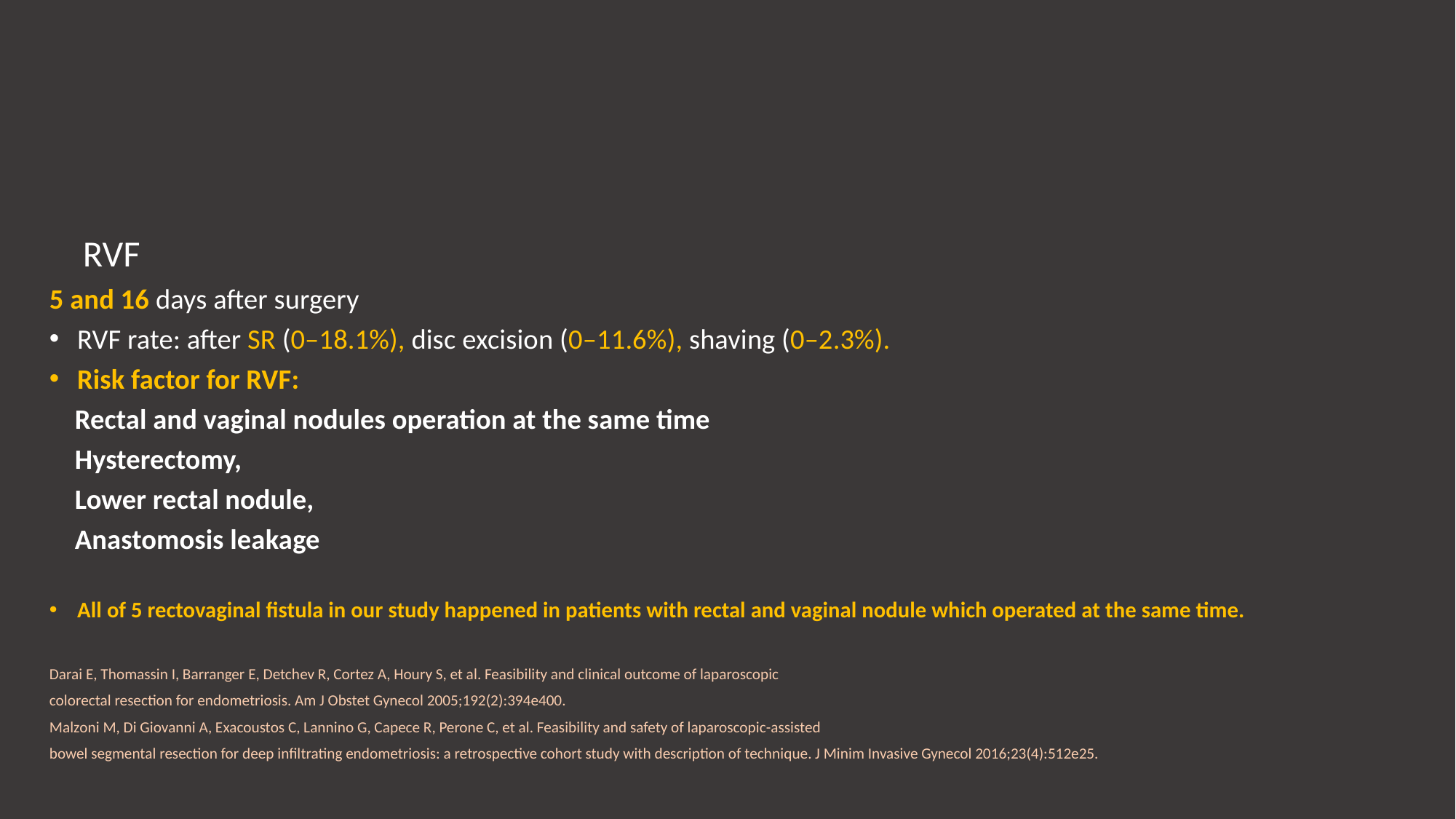

RVF
5 and 16 days after surgery
RVF rate: after SR (0–18.1%), disc excision (0–11.6%), shaving (0–2.3%).
Risk factor for RVF:
    Rectal and vaginal nodules operation at the same time
    Hysterectomy,
    Lower rectal nodule,
    Anastomosis leakage

All of 5 rectovaginal fistula in our study happened in patients with rectal and vaginal nodule which operated at the same time.

Darai E, Thomassin I, Barranger E, Detchev R, Cortez A, Houry S, et al. Feasibility and clinical outcome of laparoscopic
colorectal resection for endometriosis. Am J Obstet Gynecol 2005;192(2):394e400.
Malzoni M, Di Giovanni A, Exacoustos C, Lannino G, Capece R, Perone C, et al. Feasibility and safety of laparoscopic-assisted
bowel segmental resection for deep infiltrating endometriosis: a retrospective cohort study with description of technique. J Minim Invasive Gynecol 2016;23(4):512e25.